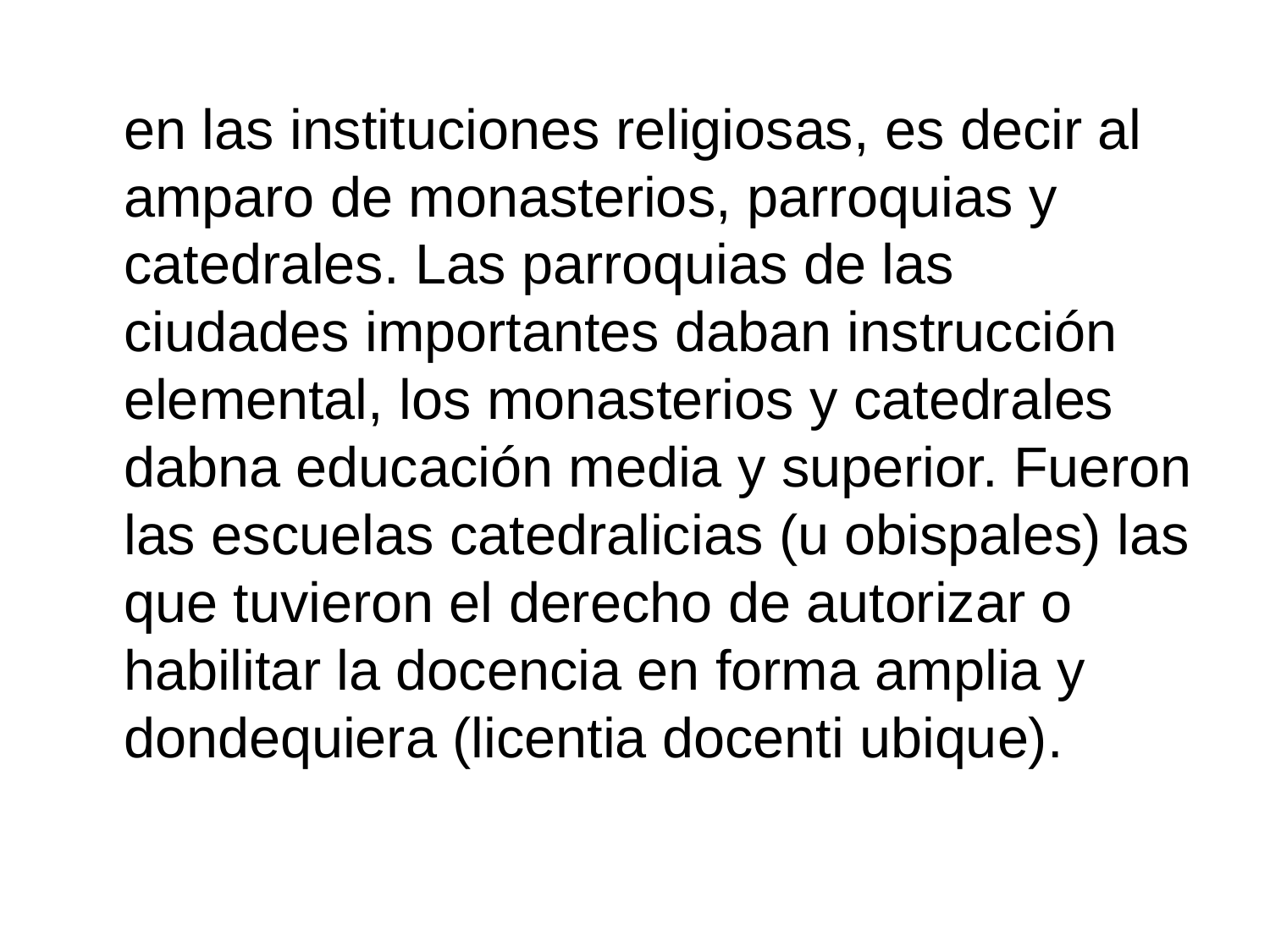

en las instituciones religiosas, es decir al amparo de monasterios, parroquias y catedrales. Las parroquias de las ciudades importantes daban instrucción elemental, los monasterios y catedrales dabna educación media y superior. Fueron las escuelas catedralicias (u obispales) las que tuvieron el derecho de autorizar o habilitar la docencia en forma amplia y dondequiera (licentia docenti ubique).